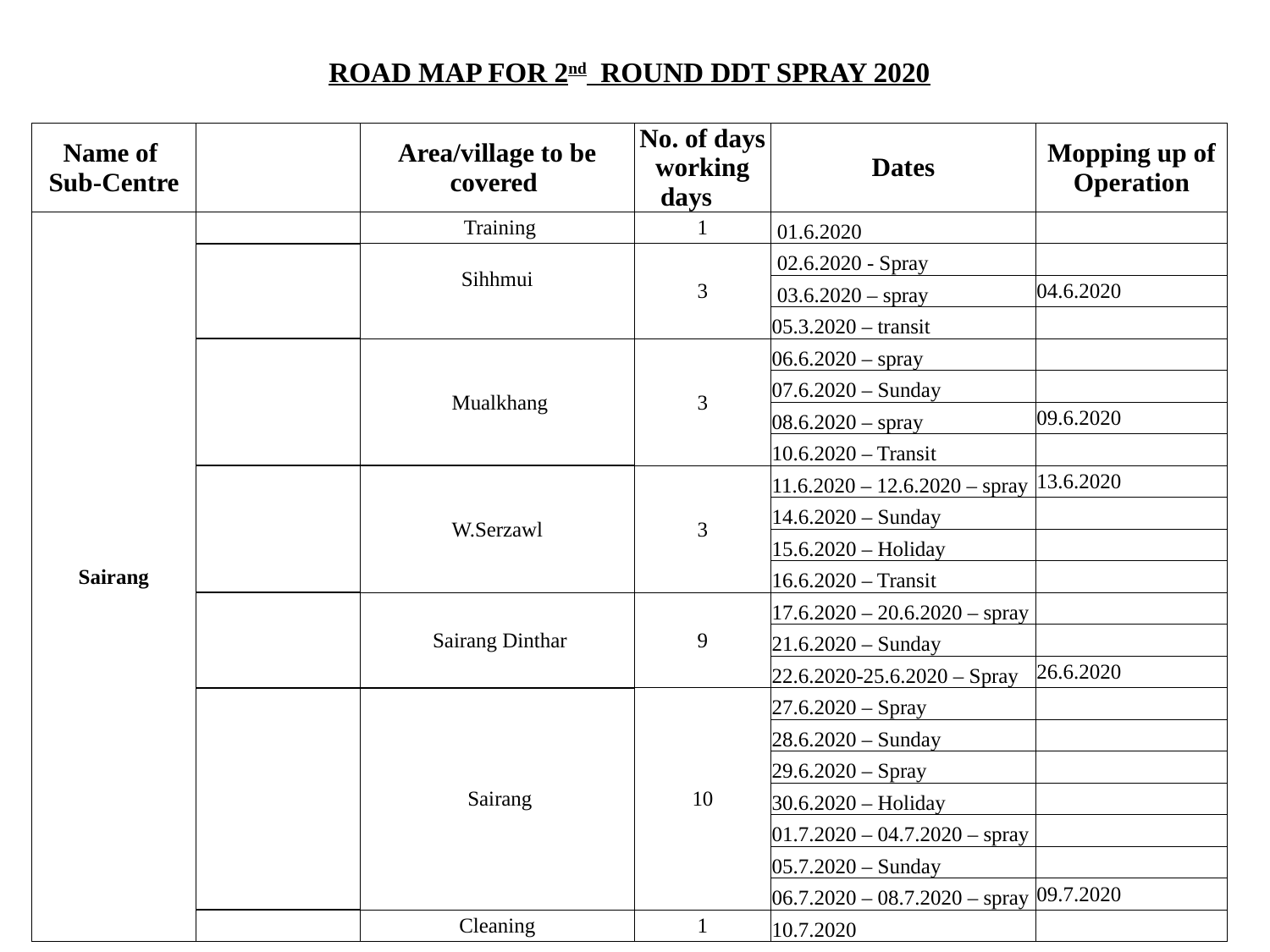

| ROAD MAP FOR 2nd ROUND DDT SPRAY 2020 |  |  |  |  |  |
| --- | --- | --- | --- | --- | --- |
|  |  |  |  |  |  |
| Name of Sub-Centre |  | Area/village to be covered | No. of days working days | Dates | Mopping up of Operation |
| Sairang |  | Training | 1 | 01.6.2020 |  |
|  |  | Sihhmui | 3 | 02.6.2020 - Spray |  |
|  |  |  |  | 03.6.2020 – spray | 04.6.2020 |
|  |  |  |  | 05.3.2020 – transit |  |
|  |  | Mualkhang | 3 | 06.6.2020 – spray |  |
|  |  |  |  | 07.6.2020 – Sunday |  |
|  |  |  |  | 08.6.2020 – spray | 09.6.2020 |
|  |  |  |  | 10.6.2020 – Transit |  |
|  |  | W.Serzawl | 3 | 11.6.2020 – 12.6.2020 – spray | 13.6.2020 |
|  |  |  |  | 14.6.2020 – Sunday |  |
|  |  |  |  | 15.6.2020 – Holiday |  |
|  |  |  |  | 16.6.2020 – Transit |  |
|  |  | Sairang Dinthar | 9 | 17.6.2020 – 20.6.2020 – spray |  |
|  |  |  |  | 21.6.2020 – Sunday |  |
|  |  |  |  | 22.6.2020-25.6.2020 – Spray | 26.6.2020 |
|  |  | Sairang | 10 | 27.6.2020 – Spray |  |
|  |  |  |  | 28.6.2020 – Sunday |  |
|  |  |  |  | 29.6.2020 – Spray |  |
|  |  |  |  | 30.6.2020 – Holiday |  |
|  |  |  |  | 01.7.2020 – 04.7.2020 – spray |  |
|  |  |  |  | 05.7.2020 – Sunday |  |
|  |  |  |  | 06.7.2020 – 08.7.2020 – spray | 09.7.2020 |
|  |  | Cleaning | 1 | 10.7.2020 |  |